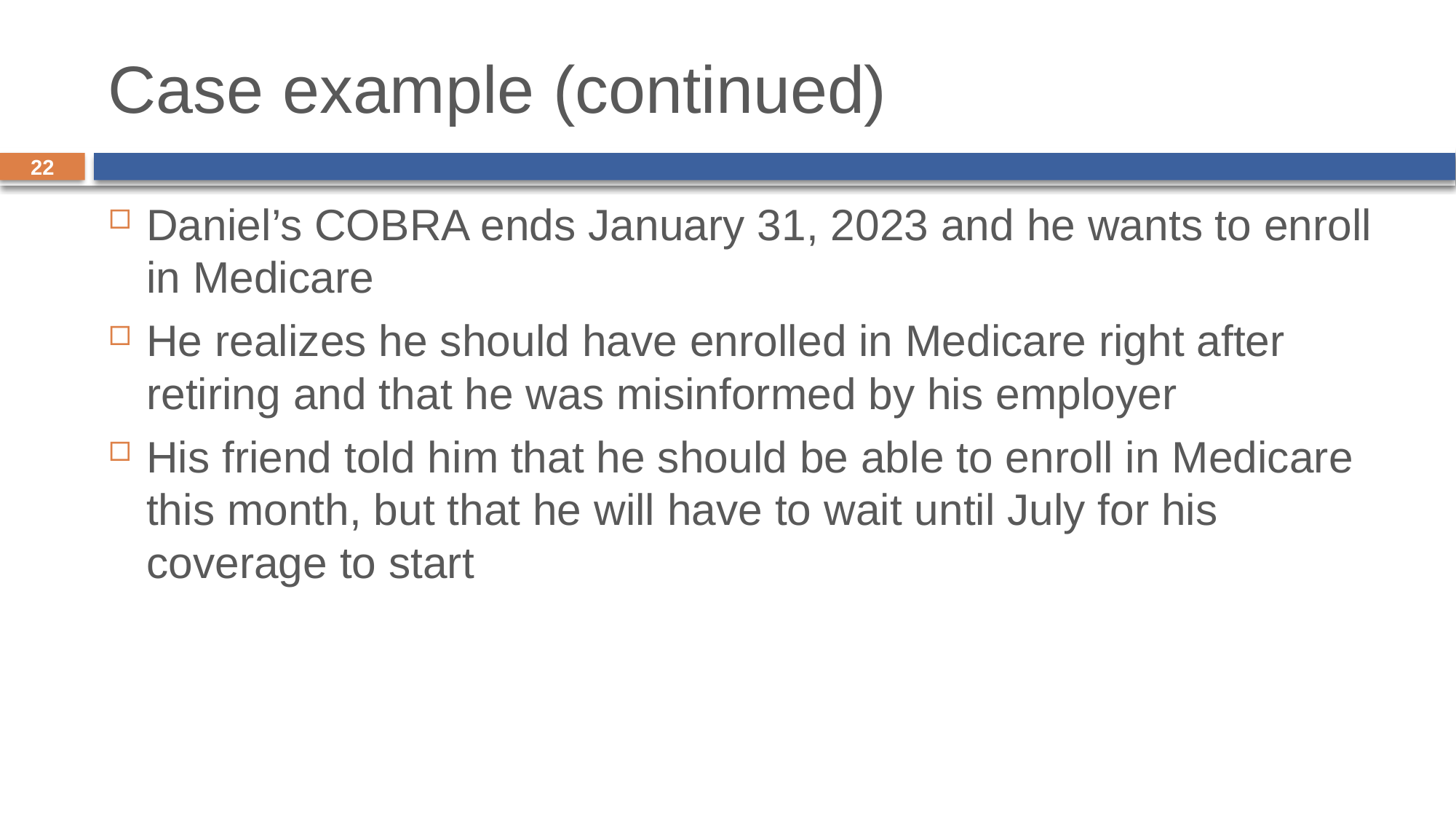

# Case example (continued)
22
Daniel’s COBRA ends January 31, 2023 and he wants to enroll in Medicare
He realizes he should have enrolled in Medicare right after retiring and that he was misinformed by his employer
His friend told him that he should be able to enroll in Medicare this month, but that he will have to wait until July for his coverage to start